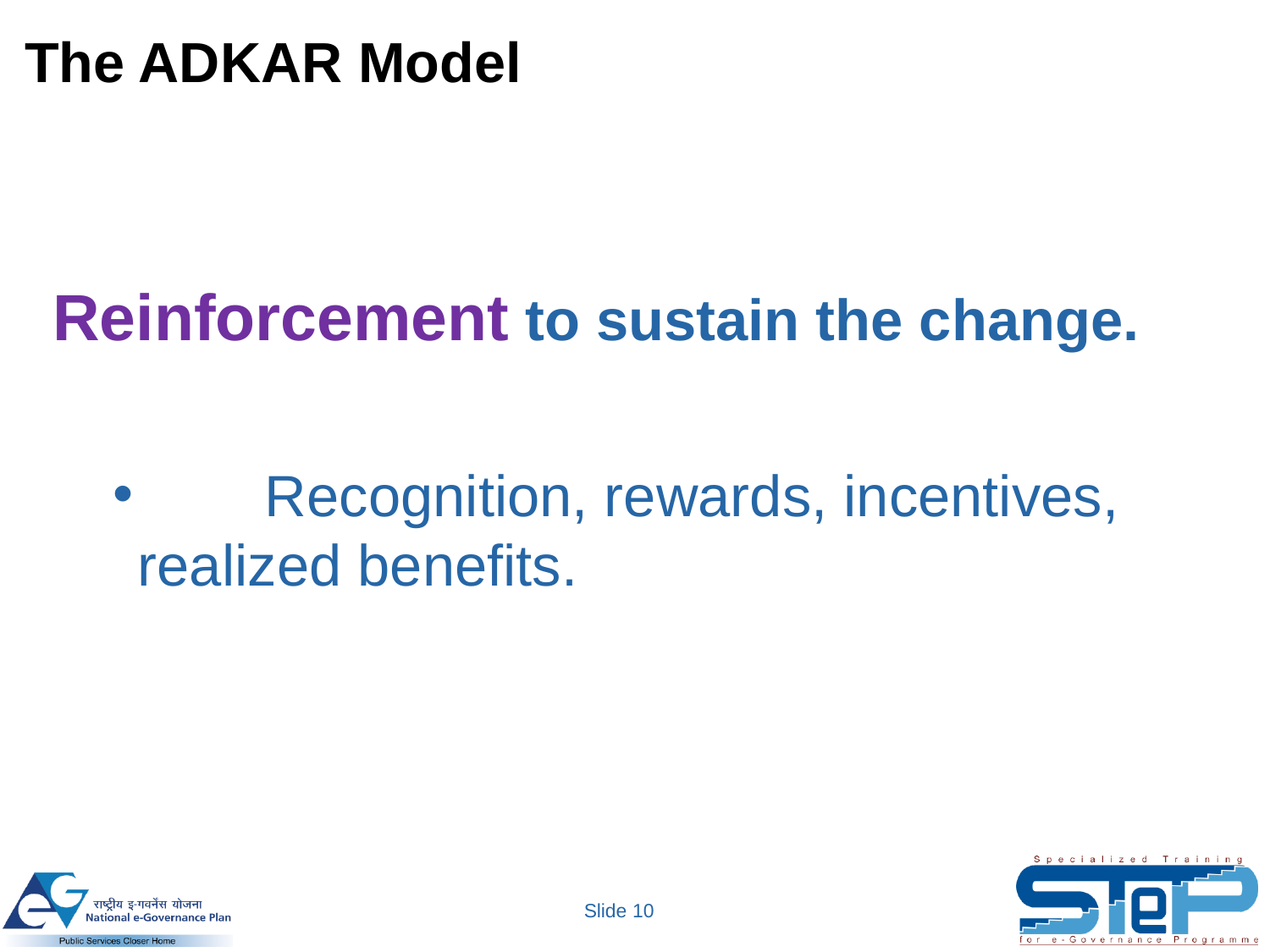

# The ADKAR Model
Reinforcement to sustain the change.

	Recognition, rewards, incentives, realized benefits.